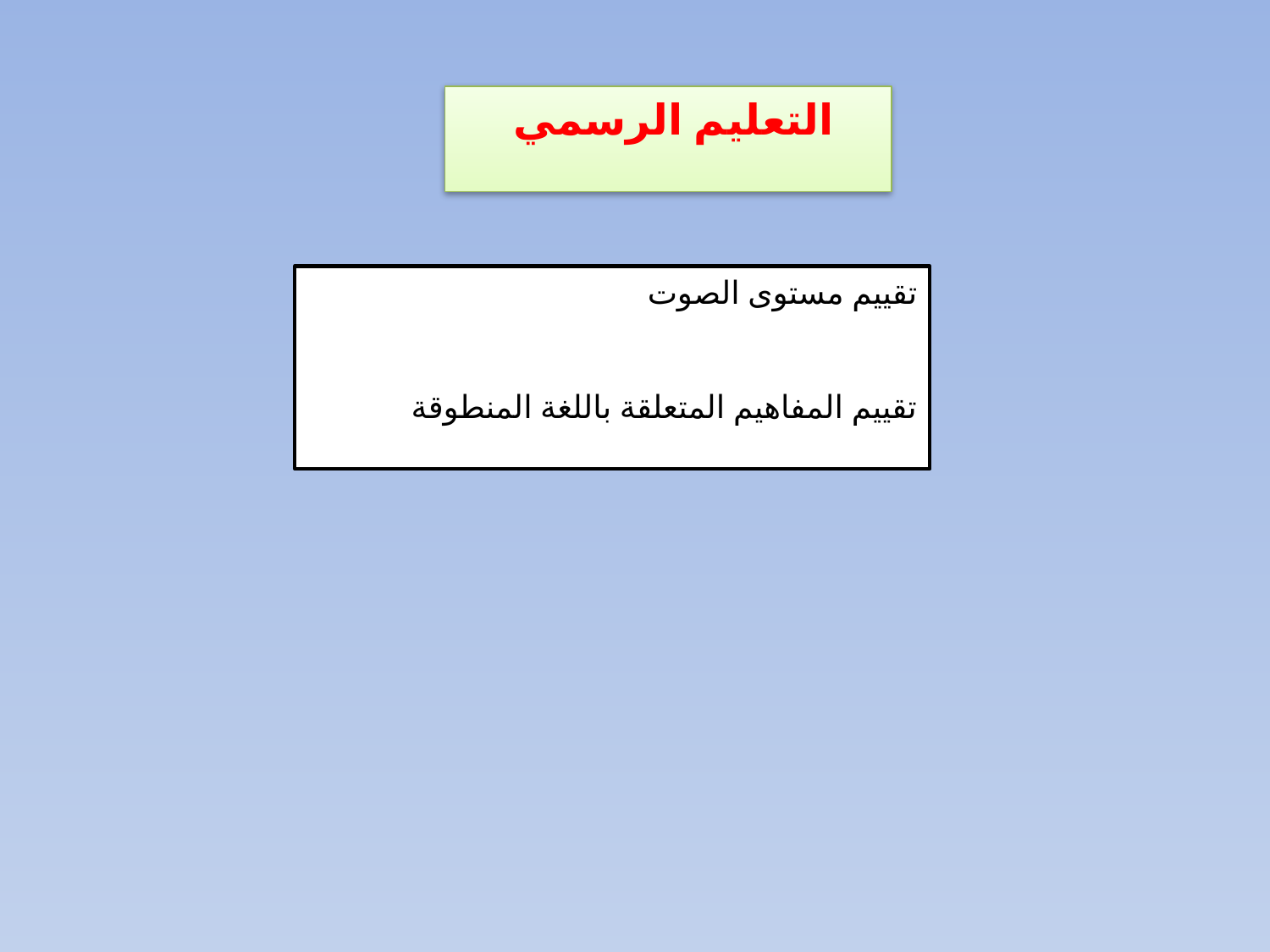

التعليم الرسمي

تقييم مستوى الصوت
تقييم المفاهيم المتعلقة باللغة المنطوقة